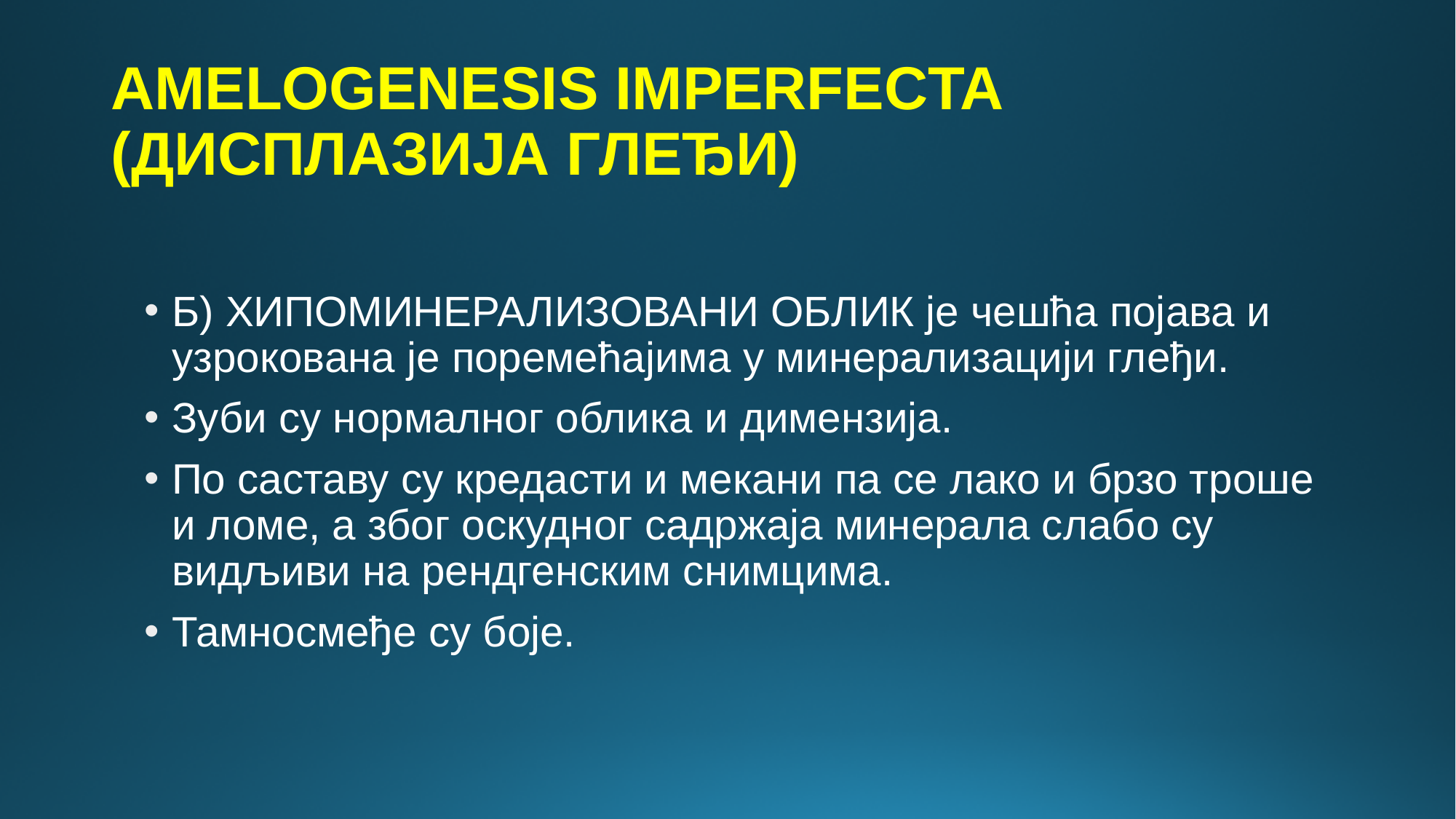

# AMELOGENESIS IMPERFECTA (ДИСПЛАЗИЈА ГЛЕЂИ)

Б) ХИПОМИНЕРАЛИЗОВАНИ ОБЛИК је чешћа појава и узрокована је поремећајима у минерализацији глеђи.
Зуби су нормалног облика и димензија.
По саставу су кредасти и мекани па се лако и брзо троше и ломе, а због оскудног садржаја минерала слабо су видљиви на рендгенским снимцима.
Тамносмеђе су боје.